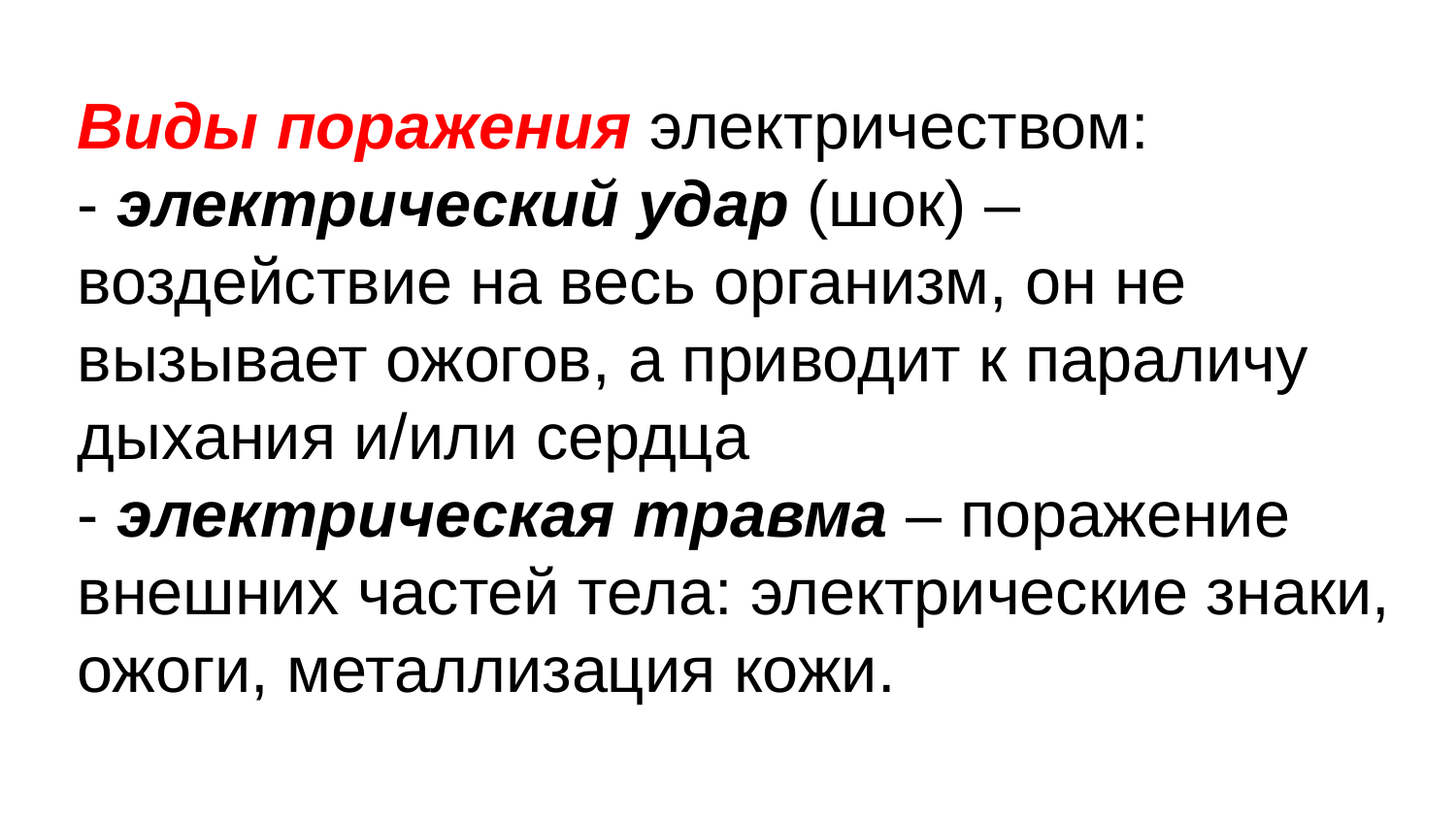

Виды поражения электричеством:
- электрический удар (шок) – воздействие на весь организм, он не вызывает ожогов, а приводит к параличу дыхания и/или сердца
- электрическая травма – поражение  внешних частей тела: электрические знаки, ожоги, металлизация кожи.